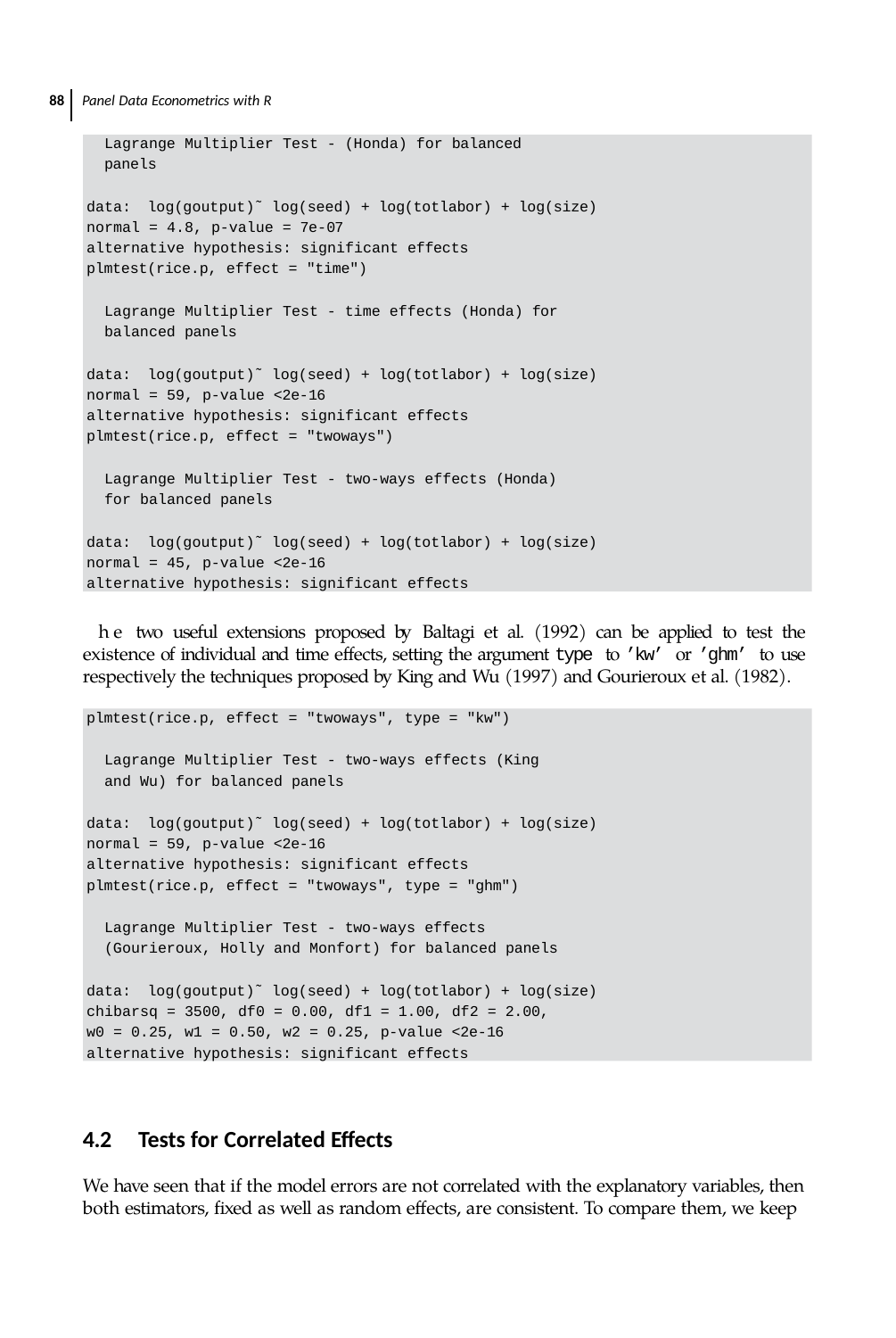

88  Panel Data Econometrics with R

Lagrange Multiplier Test - (Honda) for balanced
panels

data: log(goutput) ̃ log(seed) + log(totlabor) + log(size) normal = 4.8, p-value = 7e-07
alternative hypothesis: significant effects plmtest(rice.p, effect = "time")

Lagrange Multiplier Test - time effects (Honda) for balanced panels

data: log(goutput) ̃ log(seed) + log(totlabor) + log(size) normal = 59, p-value <2e-16
alternative hypothesis: significant effects plmtest(rice.p, effect = "twoways")

Lagrange Multiplier Test - two-ways effects (Honda) for balanced panels

data: log(goutput) ̃ log(seed) + log(totlabor) + log(size) normal = 45, p-value <2e-16
alternative hypothesis: significant effects
he two useful extensions proposed by Baltagi et al. (1992) can be applied to test the existence of individual and time effects, setting the argument type to ’kw’ or ’ghm’ to use respectively the techniques proposed by King and Wu (1997) and Gourieroux et al. (1982).
plmtest(rice.p, effect = "twoways", type = "kw")

Lagrange Multiplier Test - two-ways effects (King and Wu) for balanced panels

data: log(goutput) ̃ log(seed) + log(totlabor) + log(size) normal = 59, p-value <2e-16
alternative hypothesis: significant effects plmtest(rice.p, effect = "twoways", type = "ghm")

Lagrange Multiplier Test - two-ways effects (Gourieroux, Holly and Monfort) for balanced panels

data: log(goutput) ̃ log(seed) + log(totlabor) + log(size) chibarsq = 3500, df0 = 0.00, df1 = 1.00, df2 = 2.00,
w0 = 0.25, w1 = 0.50, w2 = 0.25, p-value <2e-16
alternative hypothesis: significant effects
4.2	Tests for Correlated Effects

We have seen that if the model errors are not correlated with the explanatory variables, then both estimators, ﬁxed as well as random effects, are consistent. To compare them, we keep